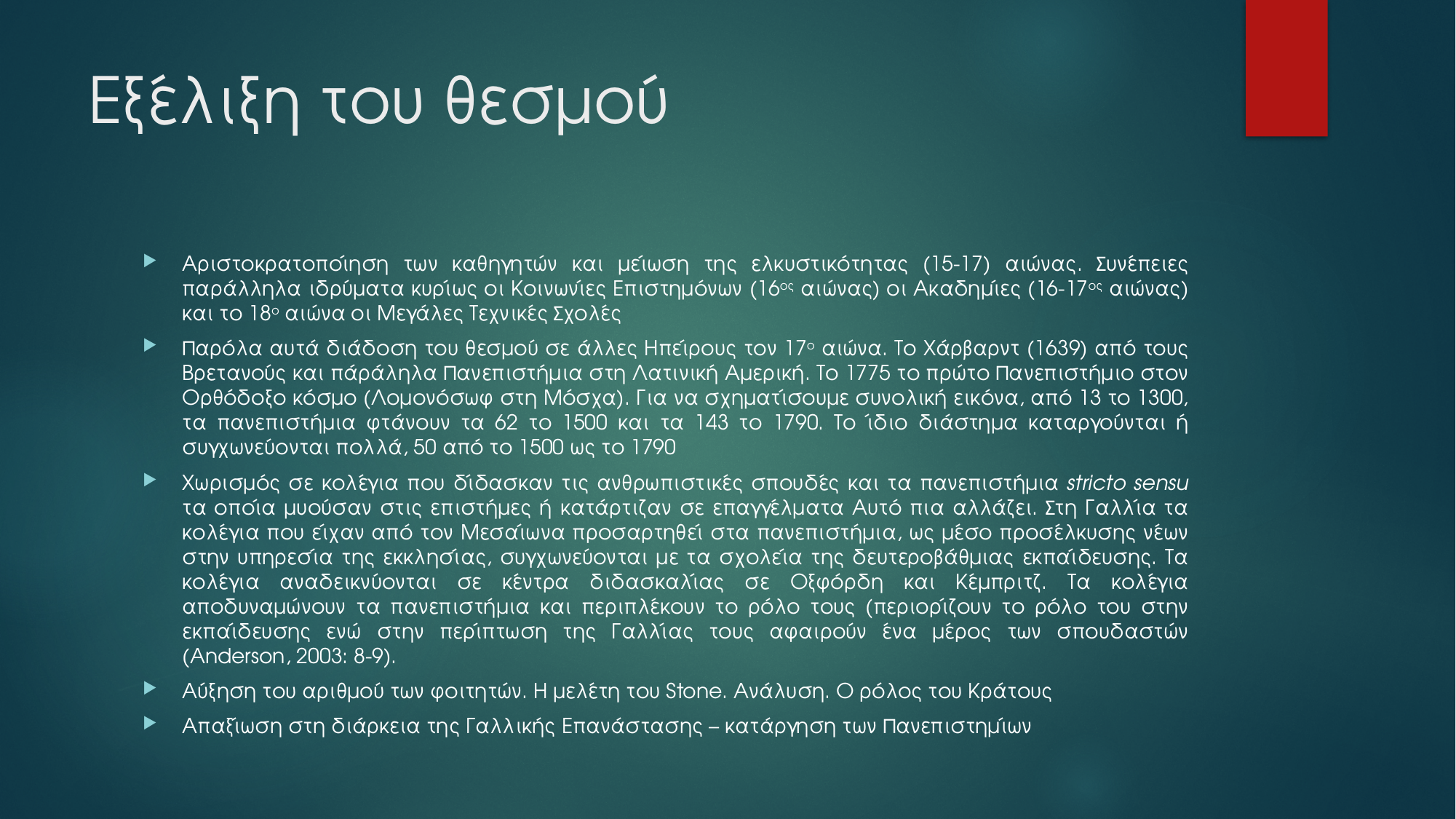

# Εξέλιξη του θεσμού
Αριστοκρατοποίηση των καθηγητών και μείωση της ελκυστικότητας (15-17) αιώνας. Συνέπειες παράλληλα ιδρύματα κυρίως οι Κοινωνίες Επιστημόνων (16ος αιώνας) οι Ακαδημίες (16-17ος αιώνας) και το 18ο αιώνα οι Μεγάλες Τεχνικές Σχολές
Παρόλα αυτά διάδοση του θεσμού σε άλλες Ηπείρους τον 17ο αιώνα. Το Χάρβαρντ (1639) από τους Βρετανούς και πάράληλα Πανεπιστήμια στη Λατινική Αμερική. Το 1775 το πρώτο Πανεπιστήμιο στον Ορθόδοξο κόσμο (Λομονόσωφ στη Μόσχα). Για να σχηματίσουμε συνολική εικόνα, από 13 το 1300, τα πανεπιστήμια φτάνουν τα 62 το 1500 και τα 143 το 1790. Το ίδιο διάστημα καταργούνται ή συγχωνεύονται πολλά, 50 από το 1500 ως το 1790
Χωρισμός σε κολέγια που δίδασκαν τις ανθρωπιστικές σπουδές και τα πανεπιστήμια strictο sensu τα οποία μυούσαν στις επιστήμες ή κατάρτιζαν σε επαγγέλματα Αυτό πια αλλάζει. Στη Γαλλία τα κολέγια που είχαν από τον Μεσαίωνα προσαρτηθεί στα πανεπιστήμια, ως μέσο προσέλκυσης νέων στην υπηρεσία της εκκλησίας, συγχωνεύονται με τα σχολεία της δευτεροβάθμιας εκπαίδευσης. Τα κολέγια αναδεικνύονται σε κέντρα διδασκαλίας σε Οξφόρδη και Κέμπριτζ. Τα κολέγια αποδυναμώνουν τα πανεπιστήμια και περιπλέκουν το ρόλο τους (περιορίζουν το ρόλο του στην εκπαίδευσης ενώ στην περίπτωση της Γαλλίας τους αφαιρούν ένα μέρος των σπουδαστών (Anderson, 2003: 8-9).
Αύξηση του αριθμού των φοιτητών. Η μελέτη του Stone. Ανάλυση. Ο ρόλος του Κράτους
Απαξίωση στη διάρκεια της Γαλλικής Επανάστασης – κατάργηση των Πανεπιστημίων